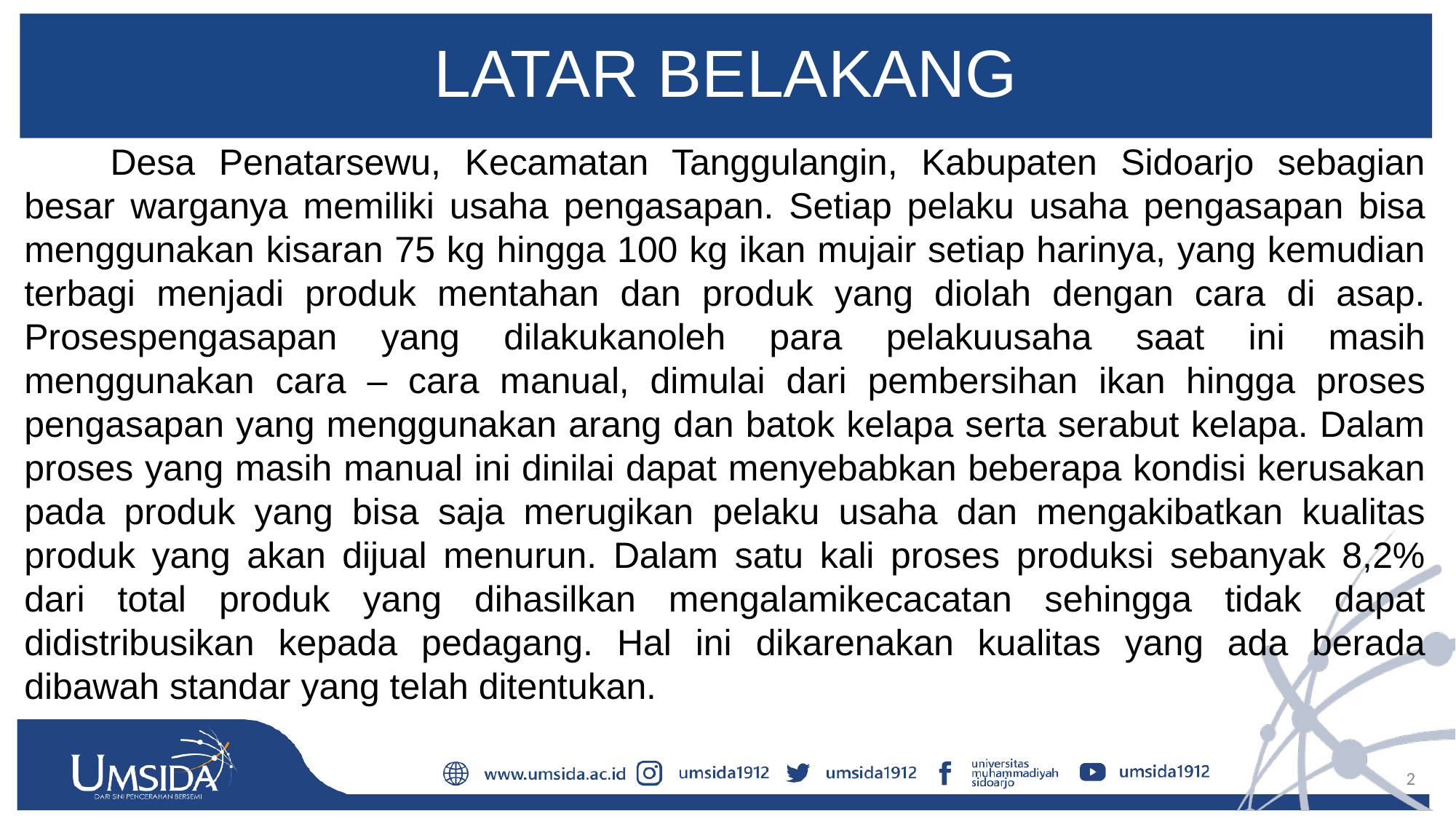

# LATAR BELAKANG
Desa Penatarsewu, Kecamatan Tanggulangin, Kabupaten Sidoarjo sebagian besar warganya memiliki usaha pengasapan. Setiap pelaku usaha pengasapan bisa menggunakan kisaran 75 kg hingga 100 kg ikan mujair setiap harinya, yang kemudian terbagi menjadi produk mentahan dan produk yang diolah dengan cara di asap. Prosespengasapan yang dilakukanoleh para pelakuusaha saat ini masih menggunakan cara – cara manual, dimulai dari pembersihan ikan hingga proses pengasapan yang menggunakan arang dan batok kelapa serta serabut kelapa. Dalam proses yang masih manual ini dinilai dapat menyebabkan beberapa kondisi kerusakan pada produk yang bisa saja merugikan pelaku usaha dan mengakibatkan kualitas produk yang akan dijual menurun. Dalam satu kali proses produksi sebanyak 8,2% dari total produk yang dihasilkan mengalamikecacatan sehingga tidak dapat didistribusikan kepada pedagang. Hal ini dikarenakan kualitas yang ada berada dibawah standar yang telah ditentukan.